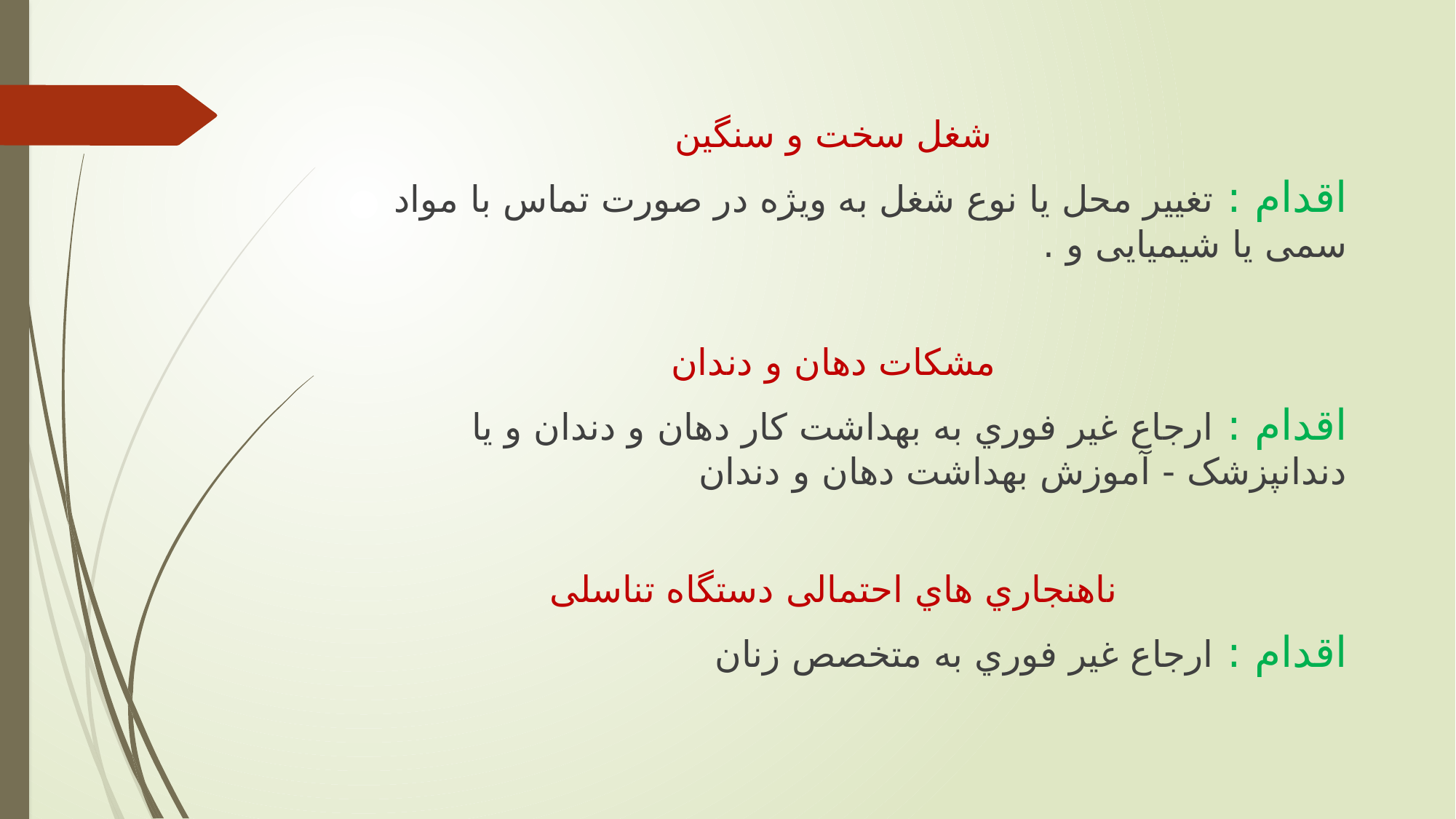

شغل سخت و سنگین
اقدام : تغییر محل يا نوع شغل به ويژه در صورت تماس با مواد سمی يا شیمیايی و .

مشكات دهان و دندان
اقدام : ارجاع غیر فوري به بهداشت كار دهان و دندان و يا دندانپزشک - آموزش بهداشت دهان و دندان

ناهنجاري هاي احتمالی دستگاه تناسلی
اقدام : ارجاع غیر فوري به متخصص زنان